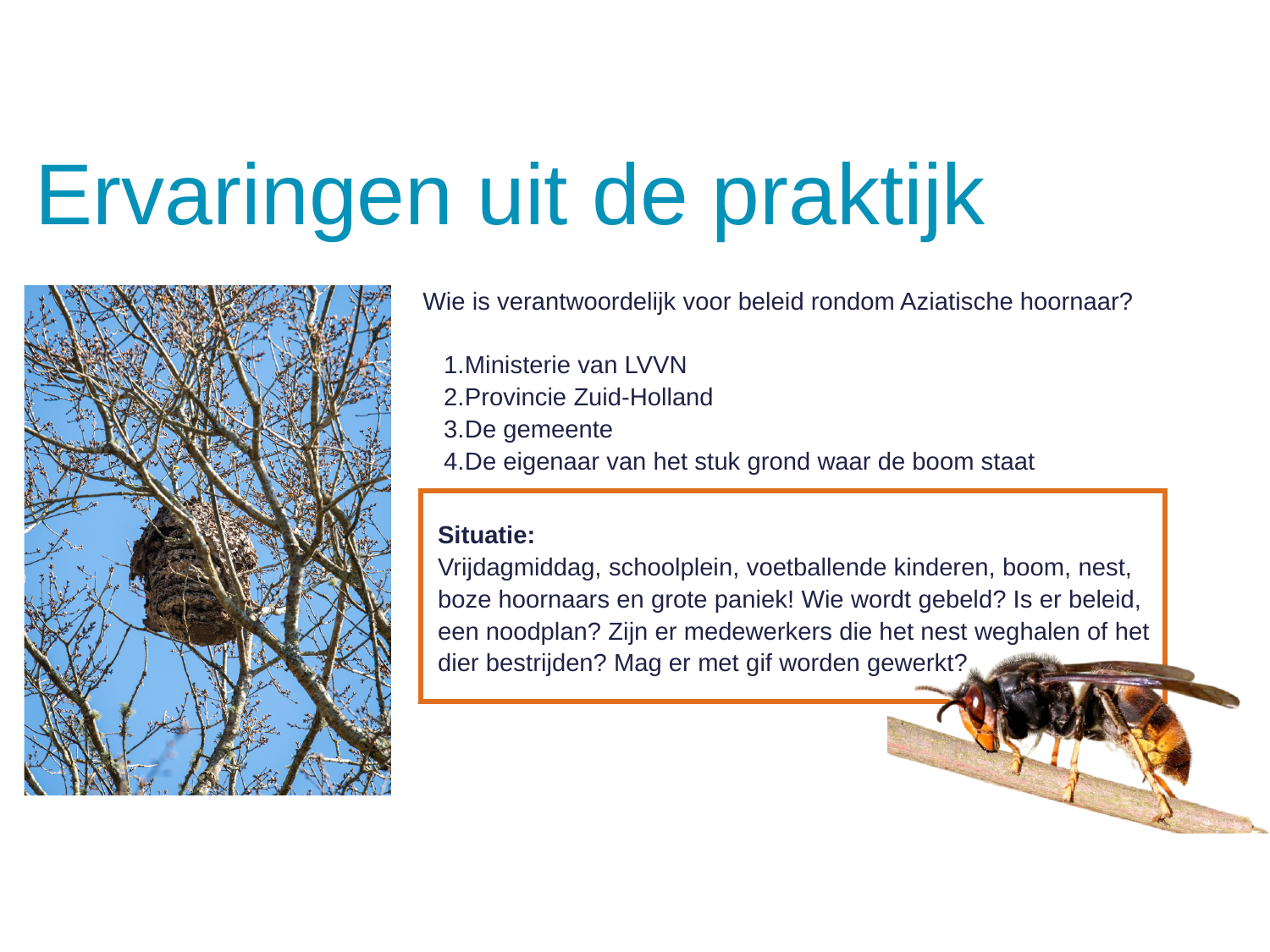

Ervaringen uit de praktijk
Wie is verantwoordelijk voor beleid rondom Aziatische hoornaar?

Ministerie van LVVN
Provincie Zuid-Holland
De gemeente
De eigenaar van het stuk grond waar de boom staat

Situatie:
Vrijdagmiddag, schoolplein, voetballende kinderen, boom, nest, boze hoornaars en grote paniek! Wie wordt gebeld? Is er beleid, een noodplan? Zijn er medewerkers die het nest weghalen of het dier bestrijden? Mag er met gif worden gewerkt?